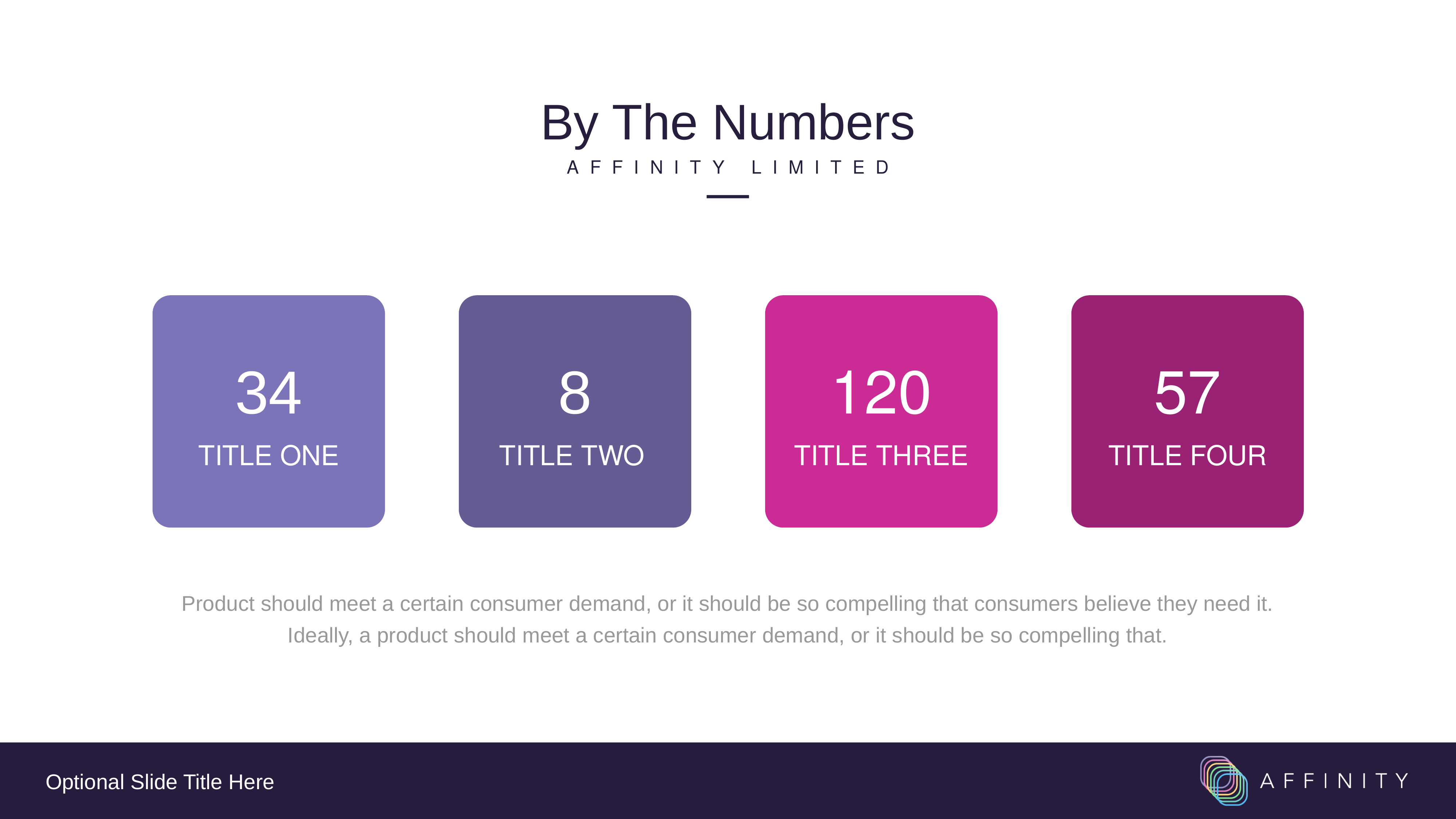

By The Numbers
AFFINITY LIMITED

34
8
120
57
TITLE ONE
TITLE TWO
TITLE THREE
TITLE FOUR
Product should meet a certain consumer demand, or it should be so compelling that consumers believe they need it. Ideally, a product should meet a certain consumer demand, or it should be so compelling that.
Optional Slide Title Here